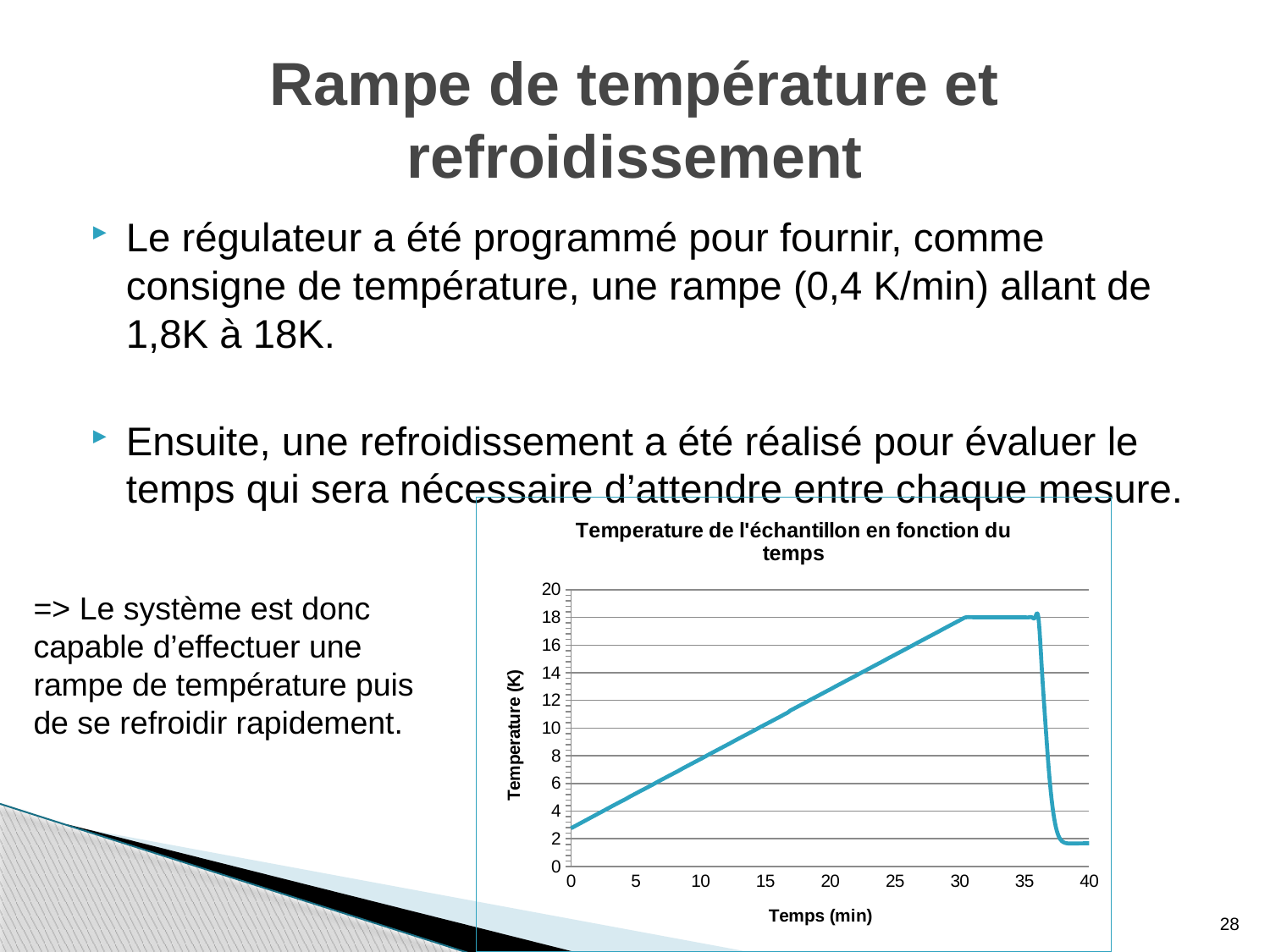

# Rampe de température et refroidissement
Le régulateur a été programmé pour fournir, comme consigne de température, une rampe (0,4 K/min) allant de 1,8K à 18K.

Ensuite, une refroidissement a été réalisé pour évaluer le temps qui sera nécessaire d’attendre entre chaque mesure.

### Chart: Temperature de l'échantillon en fonction du temps

| Category | T (K) |
|---|---|
=> Le système est donc capable d’effectuer une rampe de température puis de se refroidir rapidement.
28